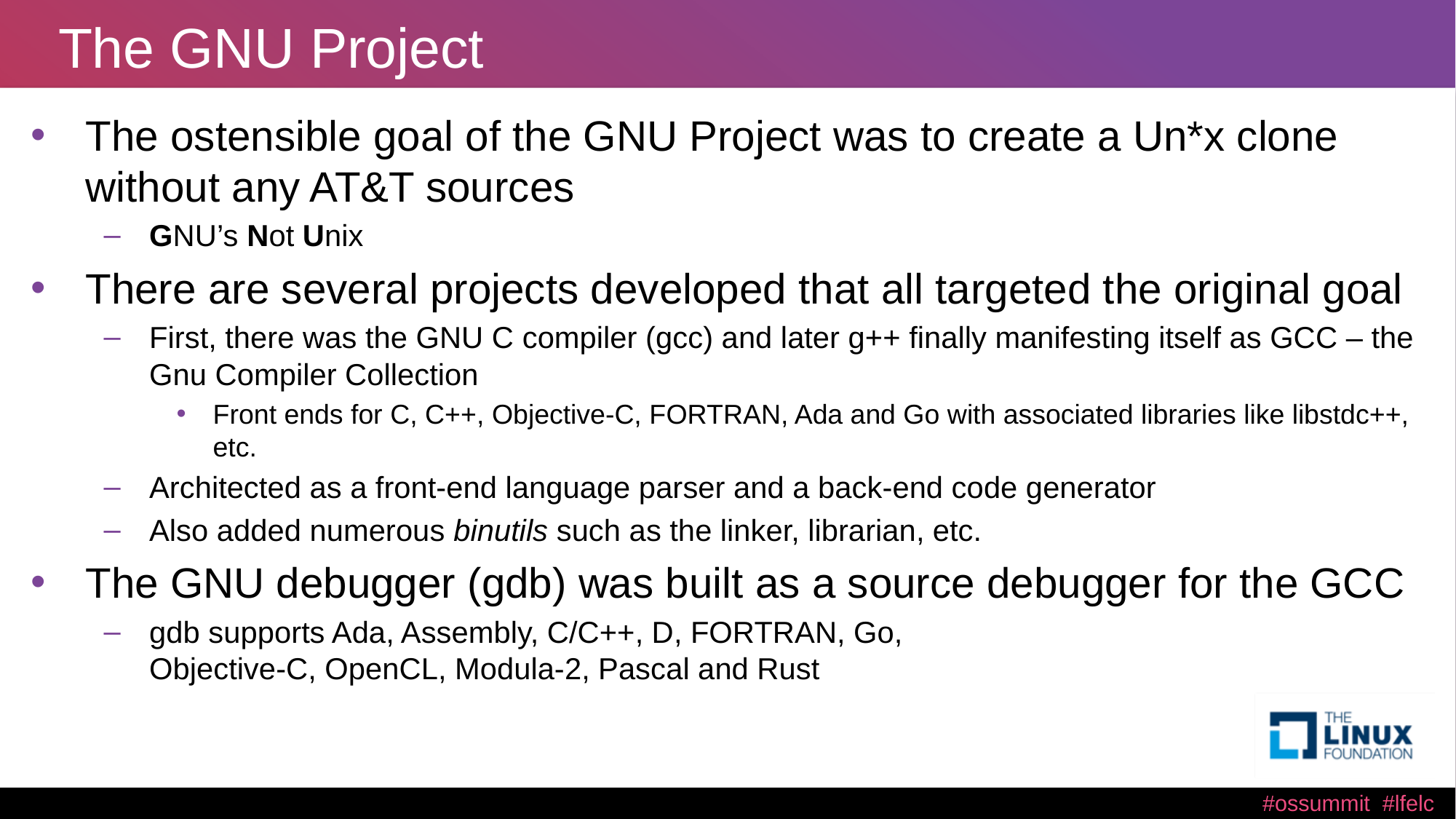

# The GNU Project
The ostensible goal of the GNU Project was to create a Un*x clone without any AT&T sources
GNU’s Not Unix
There are several projects developed that all targeted the original goal
First, there was the GNU C compiler (gcc) and later g++ finally manifesting itself as GCC – the Gnu Compiler Collection
Front ends for C, C++, Objective-C, FORTRAN, Ada and Go with associated libraries like libstdc++, etc.
Architected as a front-end language parser and a back-end code generator
Also added numerous binutils such as the linker, librarian, etc.
The GNU debugger (gdb) was built as a source debugger for the GCC
gdb supports Ada, Assembly, C/C++, D, FORTRAN, Go,
Objective-C, OpenCL, Modula-2, Pascal and Rust